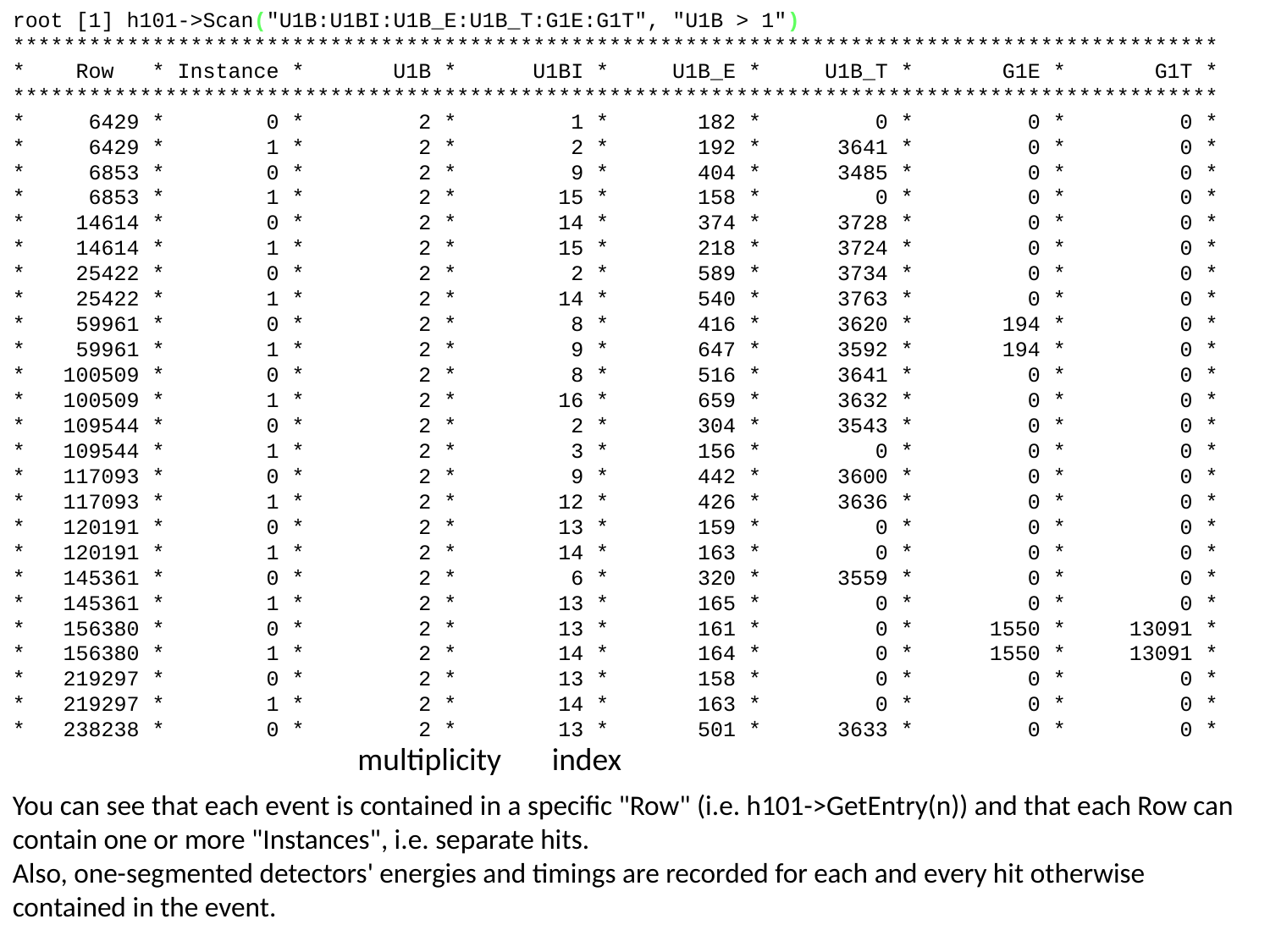

root [1] h101->Scan("U1B:U1BI:U1B_E:U1B_T:G1E:G1T", "U1B > 1")
***********************************************************************************************
*    Row   * Instance *       U1B *      U1BI *     U1B_E *     U1B_T *       G1E *       G1T *
***********************************************************************************************
*     6429 *        0 *         2 *         1 *       182 *         0 *         0 *         0 *
*     6429 *        1 *         2 *         2 *       192 *      3641 *         0 *         0 *
*     6853 *        0 *         2 *         9 *       404 *      3485 *         0 *         0 *
*     6853 *        1 *         2 *        15 *       158 *         0 *         0 *         0 *
*    14614 *        0 *         2 *        14 *       374 *      3728 *         0 *         0 *
*    14614 *        1 *         2 *        15 *       218 *      3724 *         0 *         0 *
*    25422 *        0 *         2 *         2 *       589 *      3734 *         0 *         0 *
*    25422 *        1 *         2 *        14 *       540 *      3763 *         0 *         0 *
*    59961 *        0 *         2 *         8 *       416 *      3620 *       194 *         0 *
*    59961 *        1 *         2 *         9 *       647 *      3592 *       194 *         0 *
*   100509 *        0 *         2 *         8 *       516 *      3641 *         0 *         0 *
*   100509 *        1 *         2 *        16 *       659 *      3632 *         0 *         0 *
*   109544 *        0 *         2 *         2 *       304 *      3543 *         0 *         0 *
*   109544 *        1 *         2 *         3 *       156 *         0 *         0 *         0 *
*   117093 *        0 *         2 *         9 *       442 *      3600 *         0 *         0 *
*   117093 *        1 *         2 *        12 *       426 *      3636 *         0 *         0 *
*   120191 *        0 *         2 *        13 *       159 *         0 *         0 *         0 *
*   120191 *        1 *         2 *        14 *       163 *         0 *         0 *         0 *
*   145361 *        0 *         2 *         6 *       320 *      3559 *         0 *         0 *
*   145361 *        1 *         2 *        13 *       165 *         0 *         0 *         0 *
*   156380 *        0 *         2 *        13 *       161 *         0 *      1550 *     13091 *
*   156380 *        1 *         2 *        14 *       164 *         0 *      1550 *     13091 *
*   219297 *        0 *         2 *        13 *       158 *         0 *         0 *         0 *
*   219297 *        1 *         2 *        14 *       163 *         0 *         0 *         0 *
*   238238 *        0 *         2 *        13 *       501 *      3633 *         0 *         0 *
You can see that each event is contained in a specific "Row" (i.e. h101->GetEntry(n)) and that each Row can contain one or more "Instances", i.e. separate hits.
Also, one-segmented detectors' energies and timings are recorded for each and every hit otherwise contained in the event.
multiplicity
index